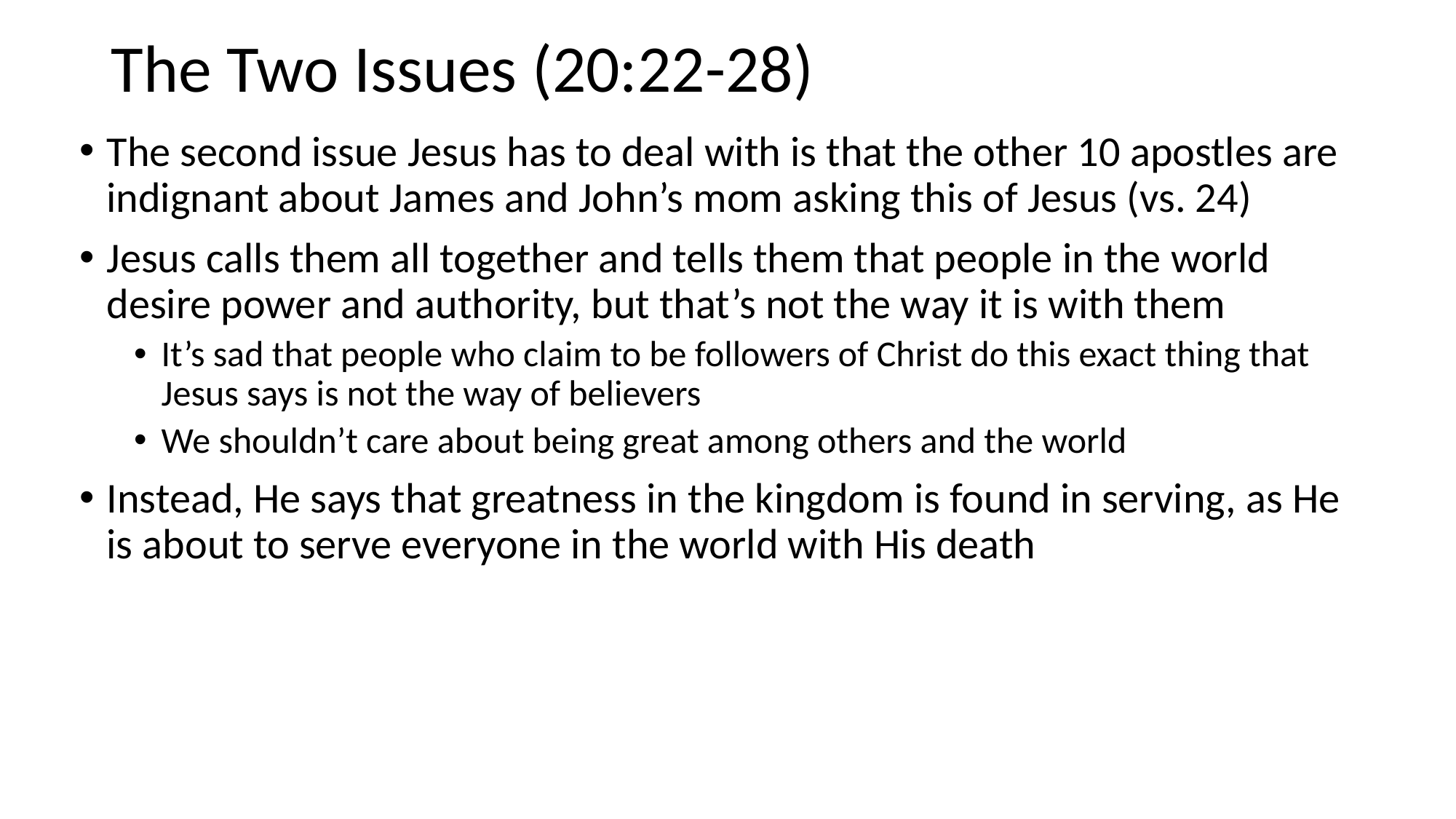

# The Two Issues (20:22-28)
The second issue Jesus has to deal with is that the other 10 apostles are indignant about James and John’s mom asking this of Jesus (vs. 24)
Jesus calls them all together and tells them that people in the world desire power and authority, but that’s not the way it is with them
It’s sad that people who claim to be followers of Christ do this exact thing that Jesus says is not the way of believers
We shouldn’t care about being great among others and the world
Instead, He says that greatness in the kingdom is found in serving, as He is about to serve everyone in the world with His death